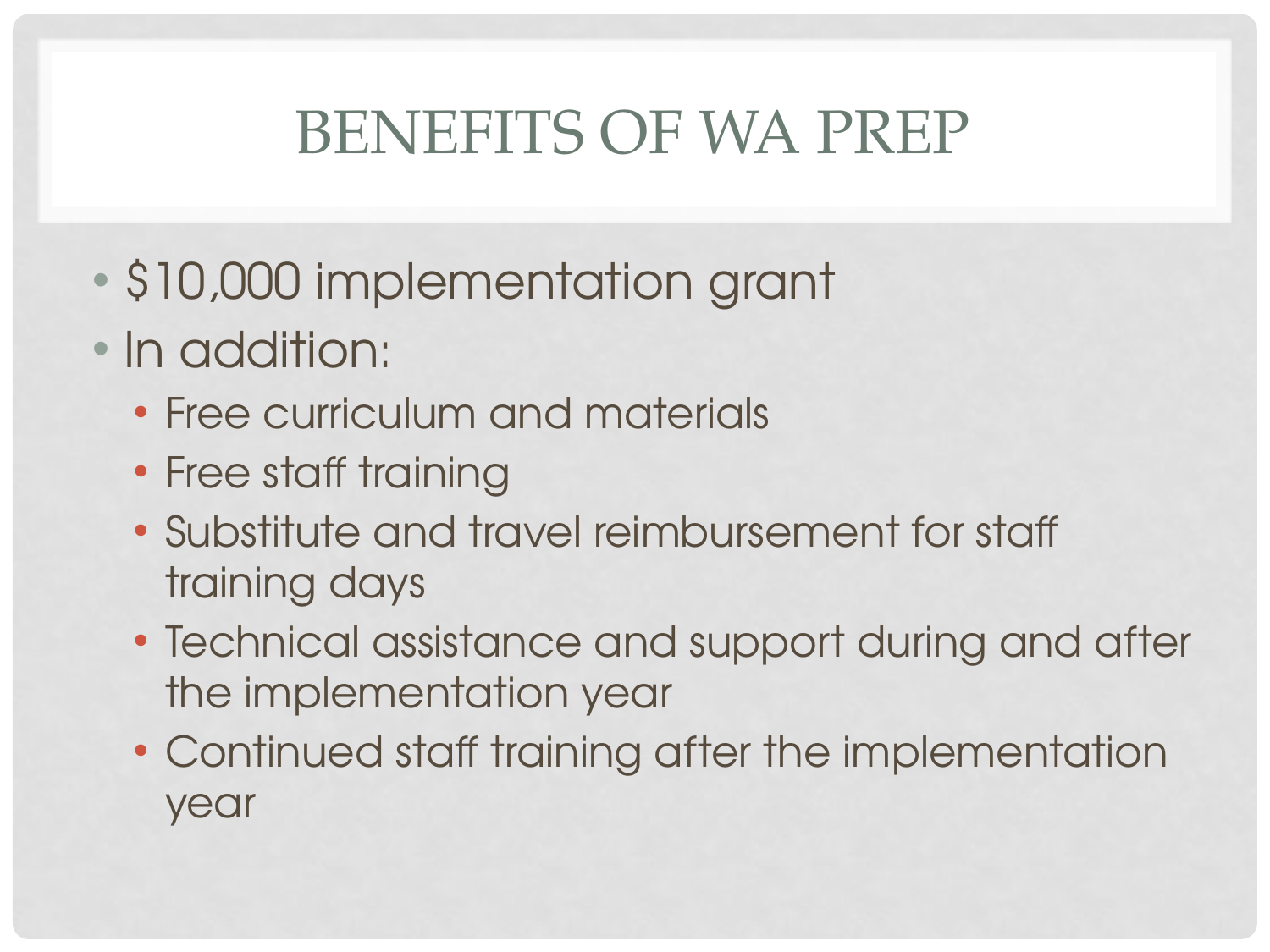

# Benefits of WA PREP
$10,000 implementation grant
In addition:
Free curriculum and materials
Free staff training
Substitute and travel reimbursement for staff training days
Technical assistance and support during and after the implementation year
Continued staff training after the implementation year